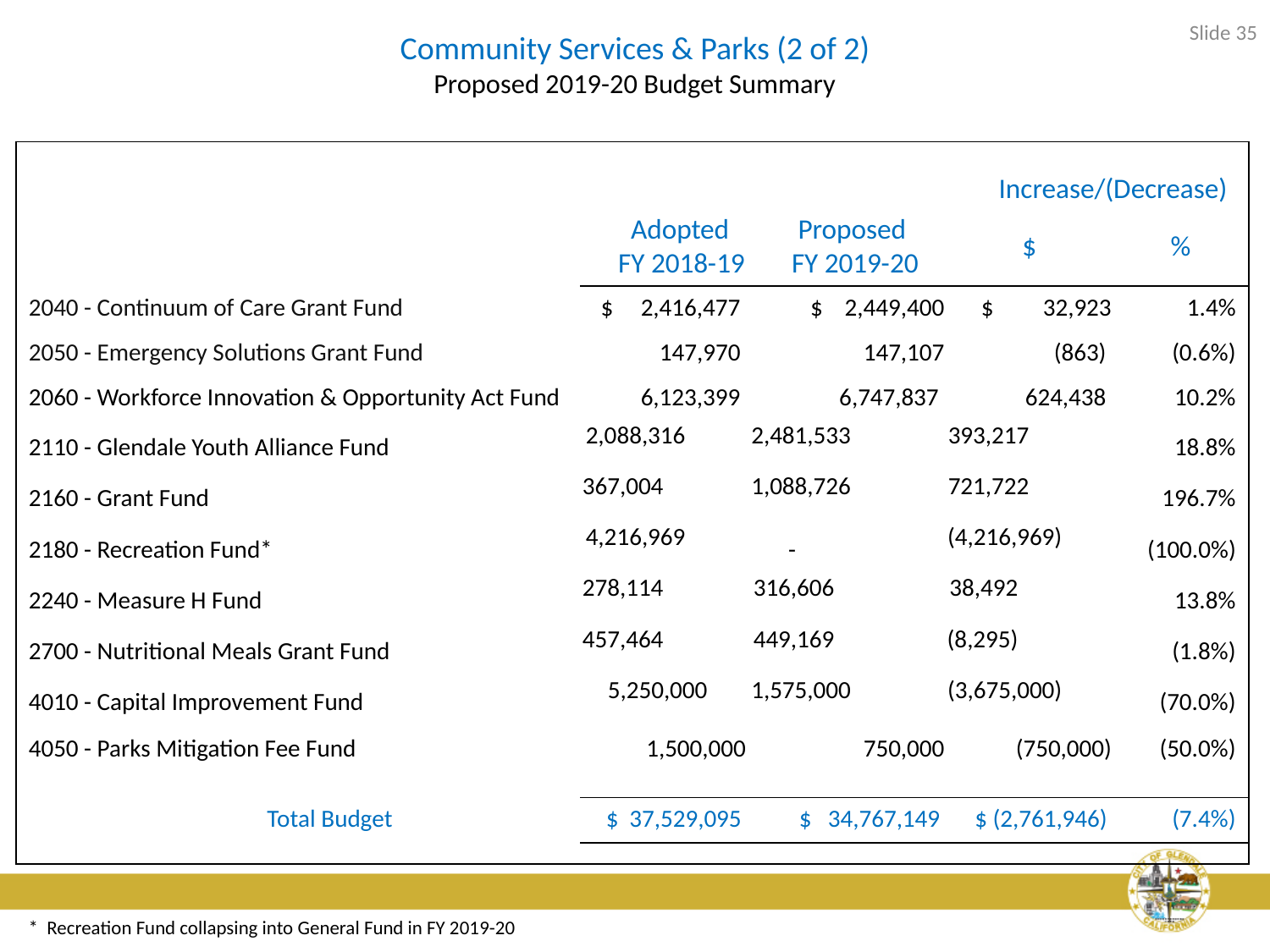

Slide 35
# Community Services & Parks (2 of 2) Proposed 2019-20 Budget Summary
|  | Adopted FY 2018-19 | Proposed FY 2019-20 | Increase/(Decrease) |  |
| --- | --- | --- | --- | --- |
|  |  |  | $ | % |
| 2040 - Continuum of Care Grant Fund | $ 2,416,477 | $ 2,449,400 | $ 32,923 | 1.4% |
| 2050 - Emergency Solutions Grant Fund | 147,970 | 147,107 | (863) | (0.6%) |
| 2060 - Workforce Innovation & Opportunity Act Fund | 6,123,399 | 6,747,837 | 624,438 | 10.2% |
| 2110 - Glendale Youth Alliance Fund | 2,088,316 | 2,481,533 | 393,217 | 18.8% |
| 2160 - Grant Fund | 367,004 | 1,088,726 | 721,722 | 196.7% |
| 2180 - Recreation Fund\* | 4,216,969 | - | (4,216,969) | (100.0%) |
| 2240 - Measure H Fund | 278,114 | 316,606 | 38,492 | 13.8% |
| 2700 - Nutritional Meals Grant Fund | 457,464 | 449,169 | (8,295) | (1.8%) |
| 4010 - Capital Improvement Fund | 5,250,000 | 1,575,000 | (3,675,000) | (70.0%) |
| 4050 - Parks Mitigation Fee Fund | 1,500,000 | 750,000 | (750,000) | (50.0%) |
|  |  |  |  |  |
| Total Budget | $ 37,529,095 | $ 34,767,149 | $ (2,761,946) | (7.4%) |
|  |  |  |  |  |
*  Recreation Fund collapsing into General Fund in FY 2019-20